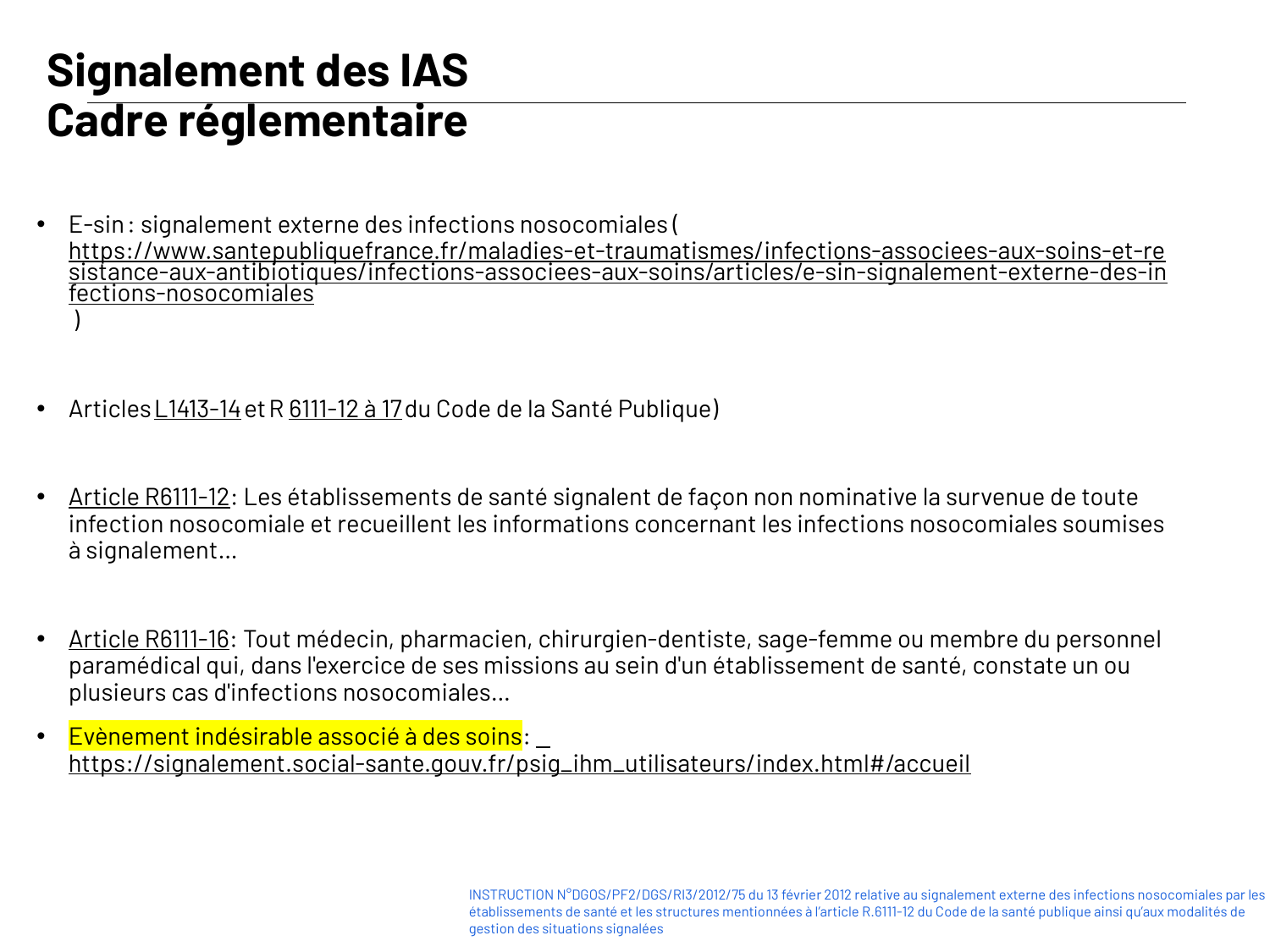

Une force pour le territoire
34
# Signalement des IAS Cadre réglementaire
E-sin : signalement externe des infections nosocomiales (https://www.santepubliquefrance.fr/maladies-et-traumatismes/infections-associees-aux-soins-et-resistance-aux-antibiotiques/infections-associees-aux-soins/articles/e-sin-signalement-externe-des-infections-nosocomiales )

Articles L1413-14 et R 6111-12 à 17 du Code de la Santé Publique)

Article R6111-12: Les établissements de santé signalent de façon non nominative la survenue de toute infection nosocomiale et recueillent les informations concernant les infections nosocomiales soumises à signalement…

Article R6111-16: Tout médecin, pharmacien, chirurgien-dentiste, sage-femme ou membre du personnel paramédical qui, dans l'exercice de ses missions au sein d'un établissement de santé, constate un ou plusieurs cas d'infections nosocomiales…
Evènement indésirable associé à des soins:    https://signalement.social-sante.gouv.fr/psig_ihm_utilisateurs/index.html#/accueil
INSTRUCTION N°DGOS/PF2/DGS/RI3/2012/75 du 13 février 2012 relative au signalement externe des infections nosocomiales par les établissements de santé et les structures mentionnées à l’article R.6111-12 du Code de la santé publique ainsi qu’aux modalités de gestion des situations signalées